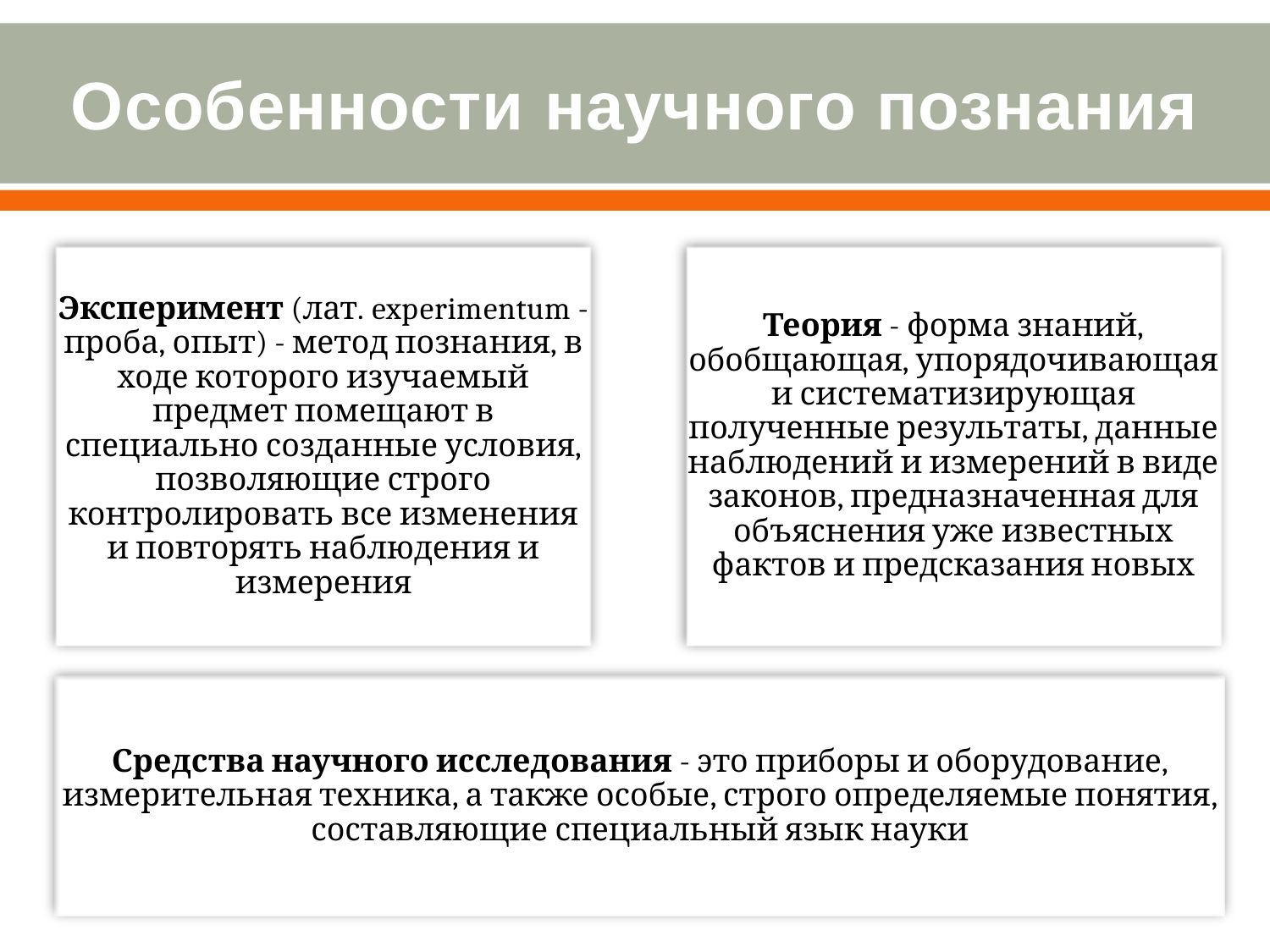

# Особенности научного познания

Эксперимент (лат. experimentum - проба, опыт) - метод познания, в ходе которого изучаемый предмет помещают в специально созданные условия, позволяющие строго контролировать все изменения и повторять наблюдения и измерения

Теория - форма знаний, обобщающая, упорядочивающая и систематизирующая полученные результаты, данные наблюдений и измерений в виде законов, предназначенная для объяснения уже известных фактов и предсказания новых

Средства научного исследования - это приборы и оборудование, измерительная техника, а также особые, строго определяемые понятия, составляющие специальный язык науки